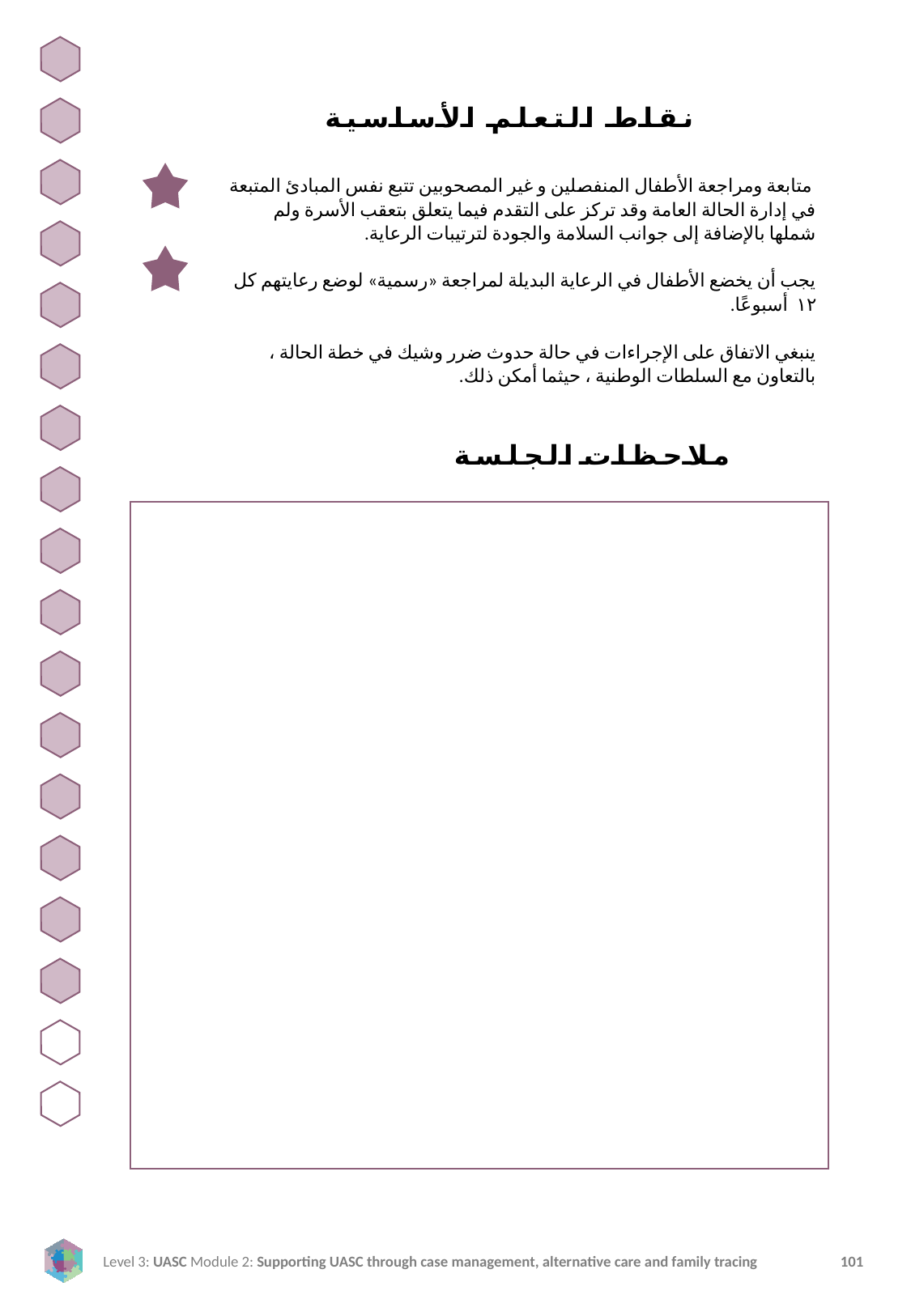

نقاط التعلم الأساسية

 متابعة ومراجعة الأطفال المنفصلين و غير المصحوبين تتبع نفس المبادئ المتبعة في إدارة الحالة العامة وقد تركز على التقدم فيما يتعلق بتعقب الأسرة ولم شملها بالإضافة إلى جوانب السلامة والجودة لترتيبات الرعاية.

يجب أن يخضع الأطفال في الرعاية البديلة لمراجعة «رسمية» لوضع رعايتهم كل ١٢  أسبوعًا.

ينبغي الاتفاق على الإجراءات في حالة حدوث ضرر وشيك في خطة الحالة ، بالتعاون مع السلطات الوطنية ، حيثما أمكن ذلك.

ملاحظات الجلسة